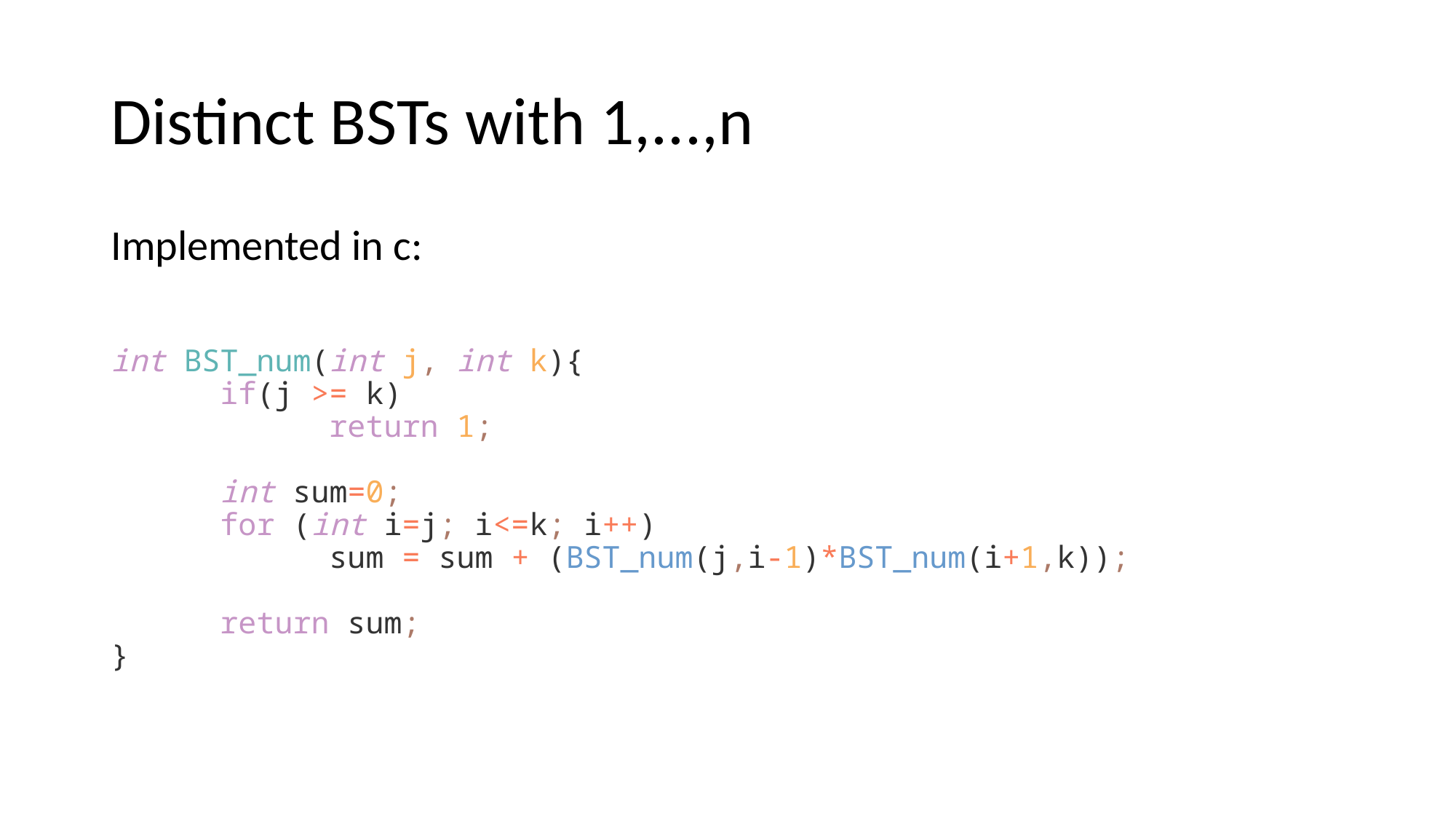

# Distinct BSTs with 1,...,n
Implemented in c:

int BST_num(int j, int k){
	if(j >= k)
		return 1;
	int sum=0;
	for (int i=j; i<=k; i++)
		sum = sum + (BST_num(j,i-1)*BST_num(i+1,k));
	return sum;
}